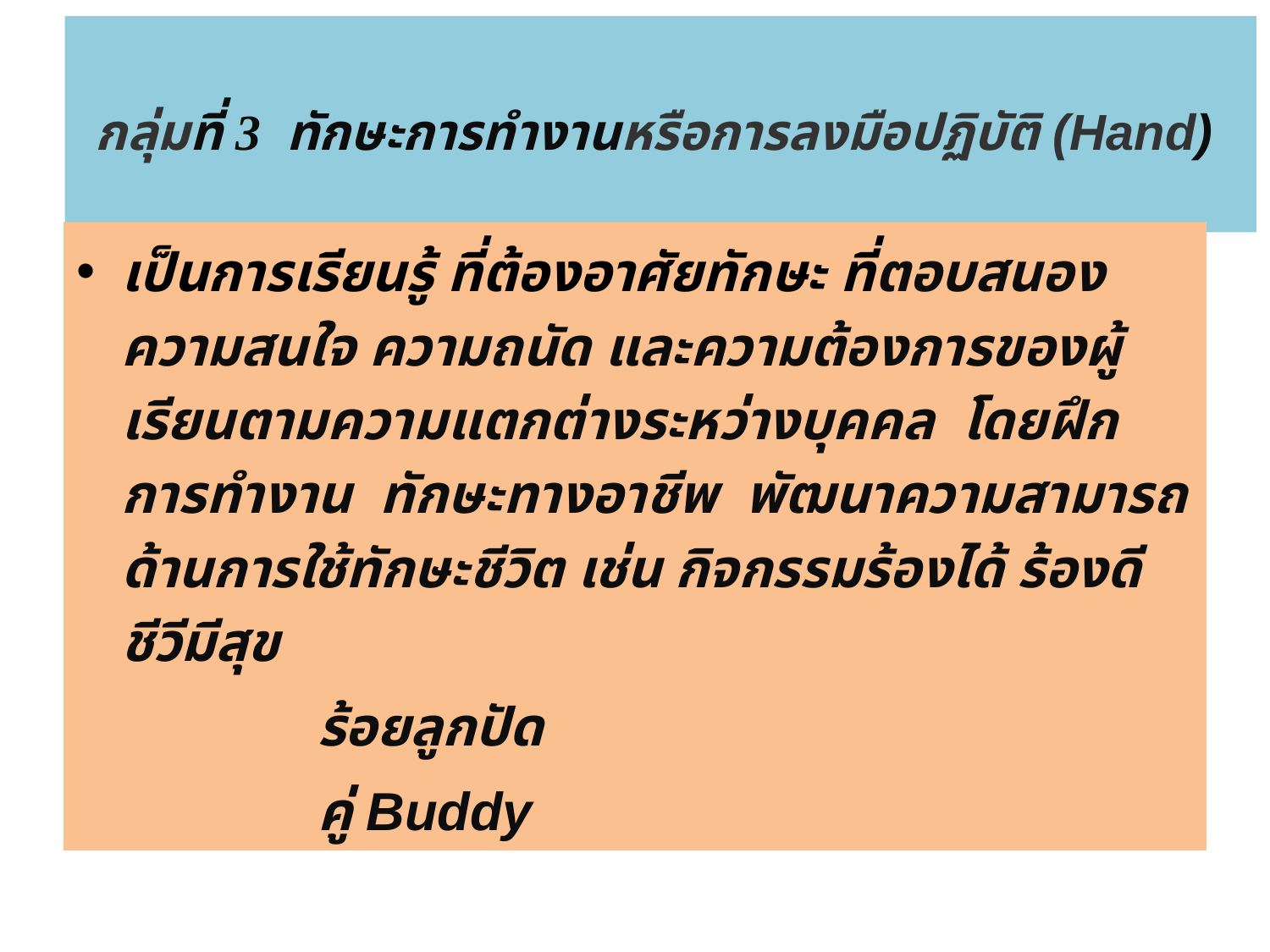

# กลุ่มที่ 3  ทักษะการทำงานหรือการลงมือปฏิบัติ (Hand)
เป็นการเรียนรู้ ที่ต้องอาศัยทักษะ ที่ตอบสนองความสนใจ ความถนัด และความต้องการของผู้เรียนตามความแตกต่างระหว่างบุคคล  โดยฝึกการทำงาน  ทักษะทางอาชีพ  พัฒนาความสามารถด้านการใช้ทักษะชีวิต เช่น กิจกรรมร้องได้ ร้องดี ชีวีมีสุข
		ร้อยลูกปัด
		คู่ Buddy